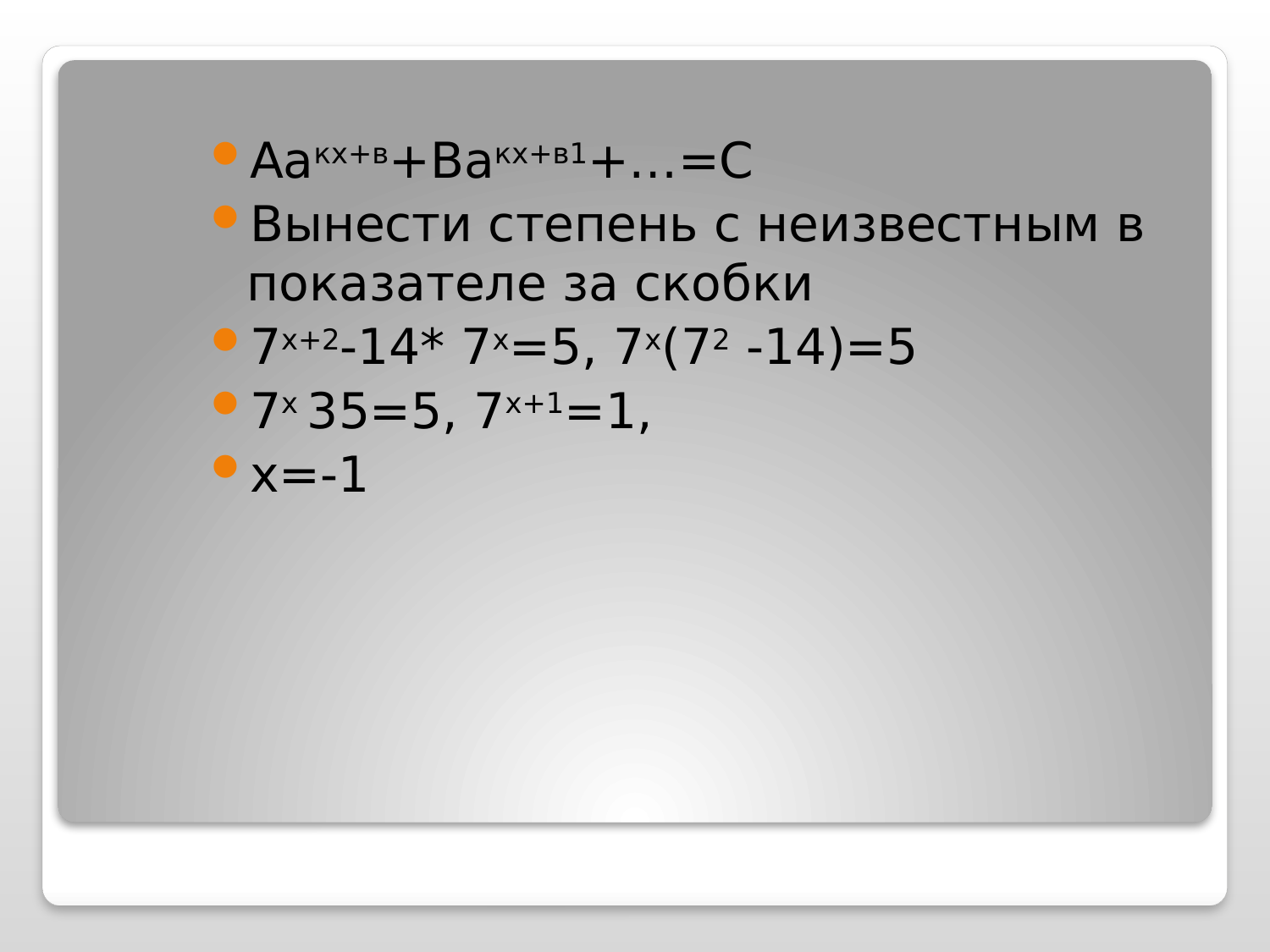

Аакх+в+Вакх+в1+…=С
Вынести степень с неизвестным в показателе за скобки
7х+2-14* 7х=5, 7х(72 -14)=5
7х 35=5, 7х+1=1,
х=-1
#